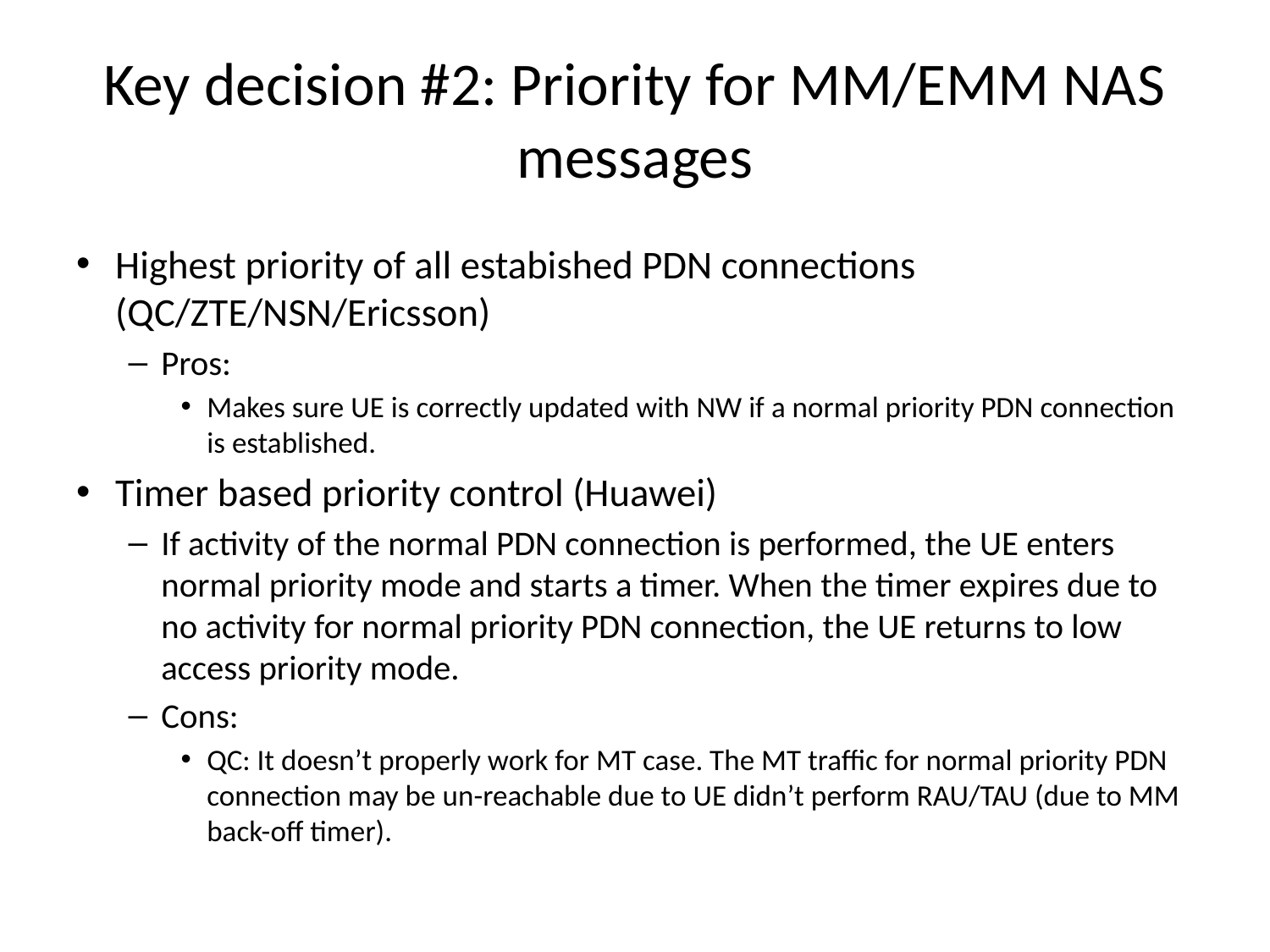

# Key decision #2: Priority for MM/EMM NAS messages
Highest priority of all estabished PDN connections (QC/ZTE/NSN/Ericsson)
Pros:
Makes sure UE is correctly updated with NW if a normal priority PDN connection is established.
Timer based priority control (Huawei)
If activity of the normal PDN connection is performed, the UE enters normal priority mode and starts a timer. When the timer expires due to no activity for normal priority PDN connection, the UE returns to low access priority mode.
Cons:
QC: It doesn’t properly work for MT case. The MT traffic for normal priority PDN connection may be un-reachable due to UE didn’t perform RAU/TAU (due to MM back-off timer).